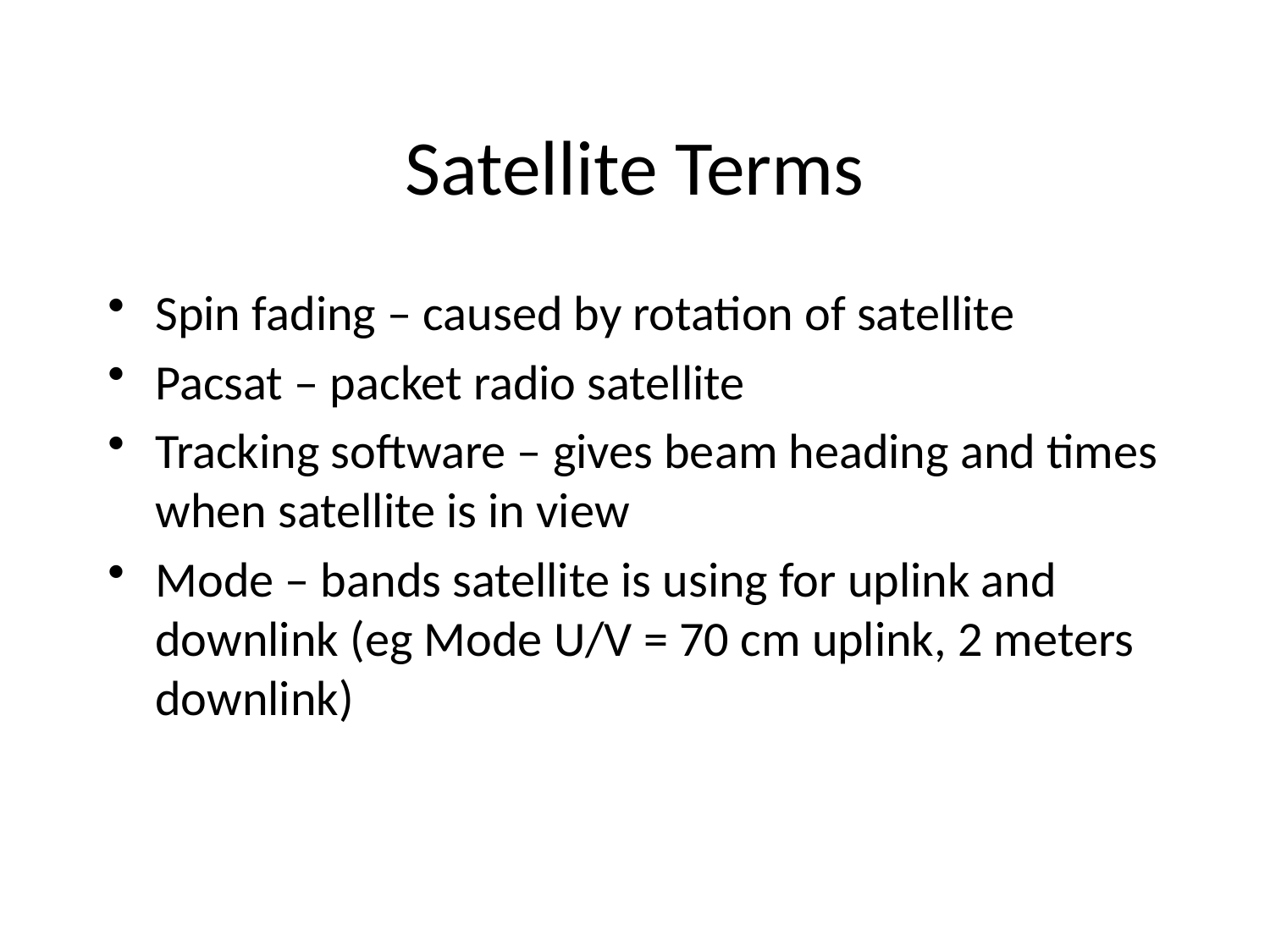

Satellite Terms
Spin fading – caused by rotation of satellite
Pacsat – packet radio satellite
Tracking software – gives beam heading and times when satellite is in view
Mode – bands satellite is using for uplink and downlink (eg Mode U/V = 70 cm uplink, 2 meters downlink)